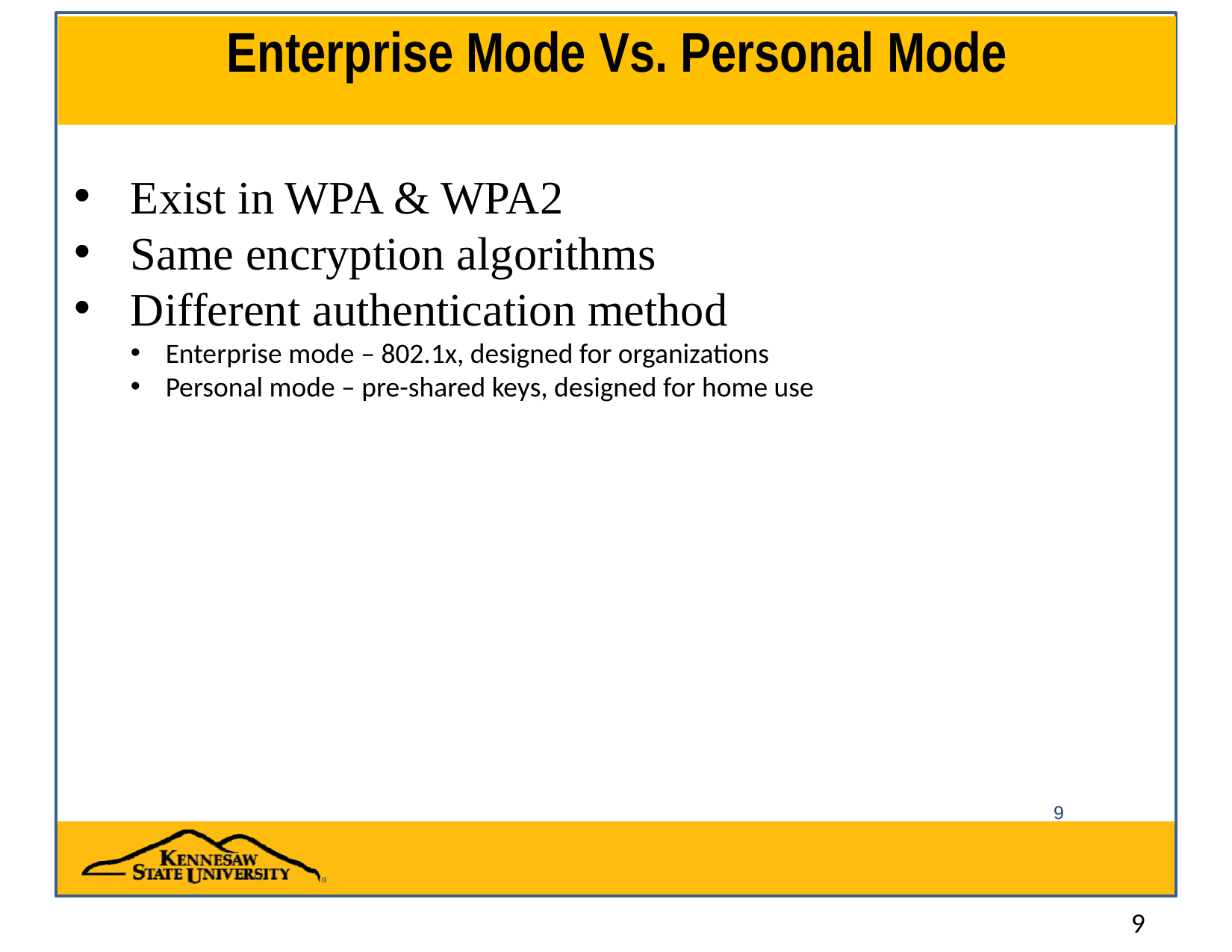

# Enterprise Mode Vs. Personal Mode
Exist in WPA & WPA2
Same encryption algorithms
Different authentication method
Enterprise mode – 802.1x, designed for organizations
Personal mode – pre-shared keys, designed for home use
9